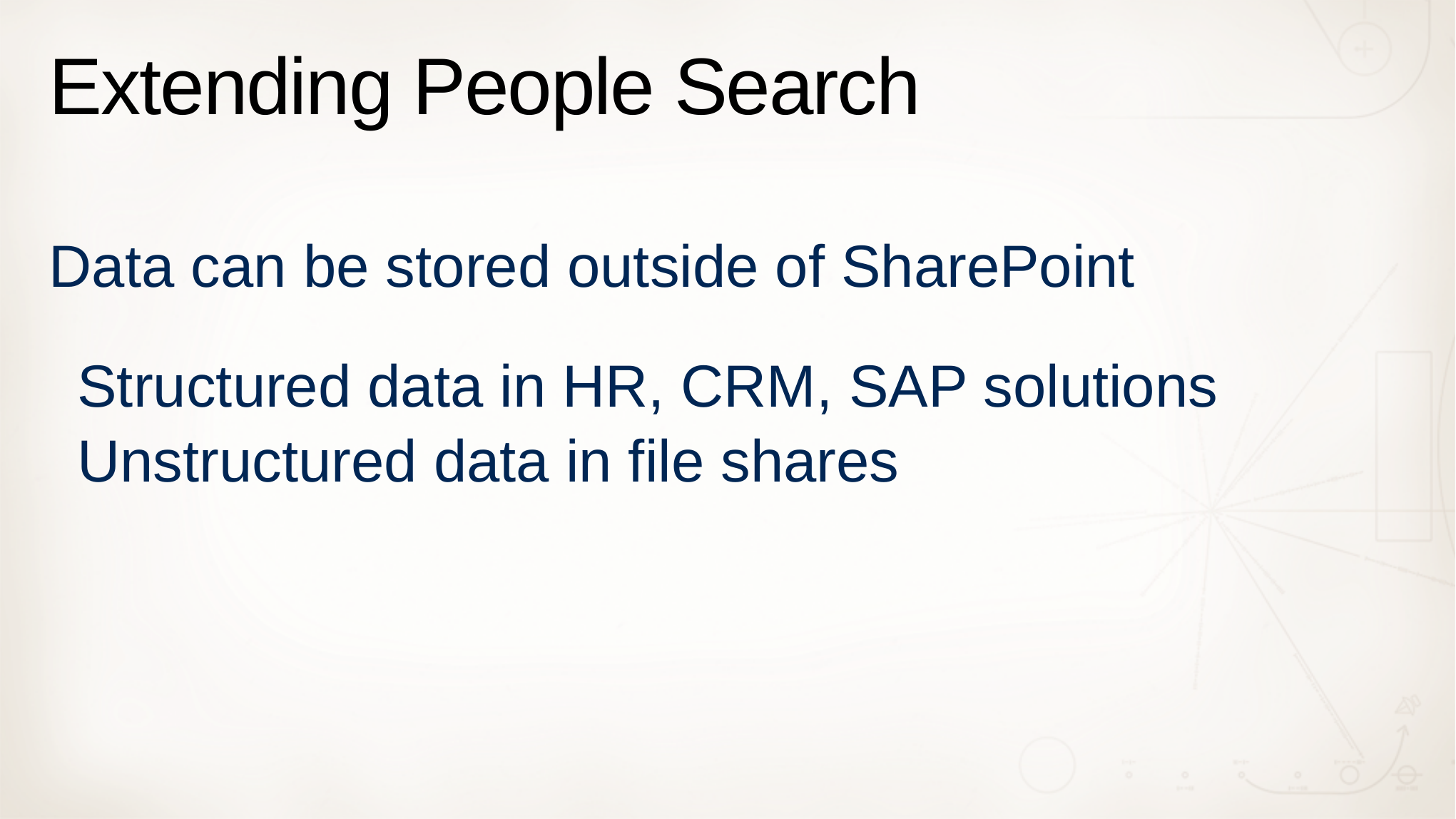

# Extending People Search

Data can be stored outside of SharePoint
Structured data in HR, CRM, SAP solutions
Unstructured data in file shares